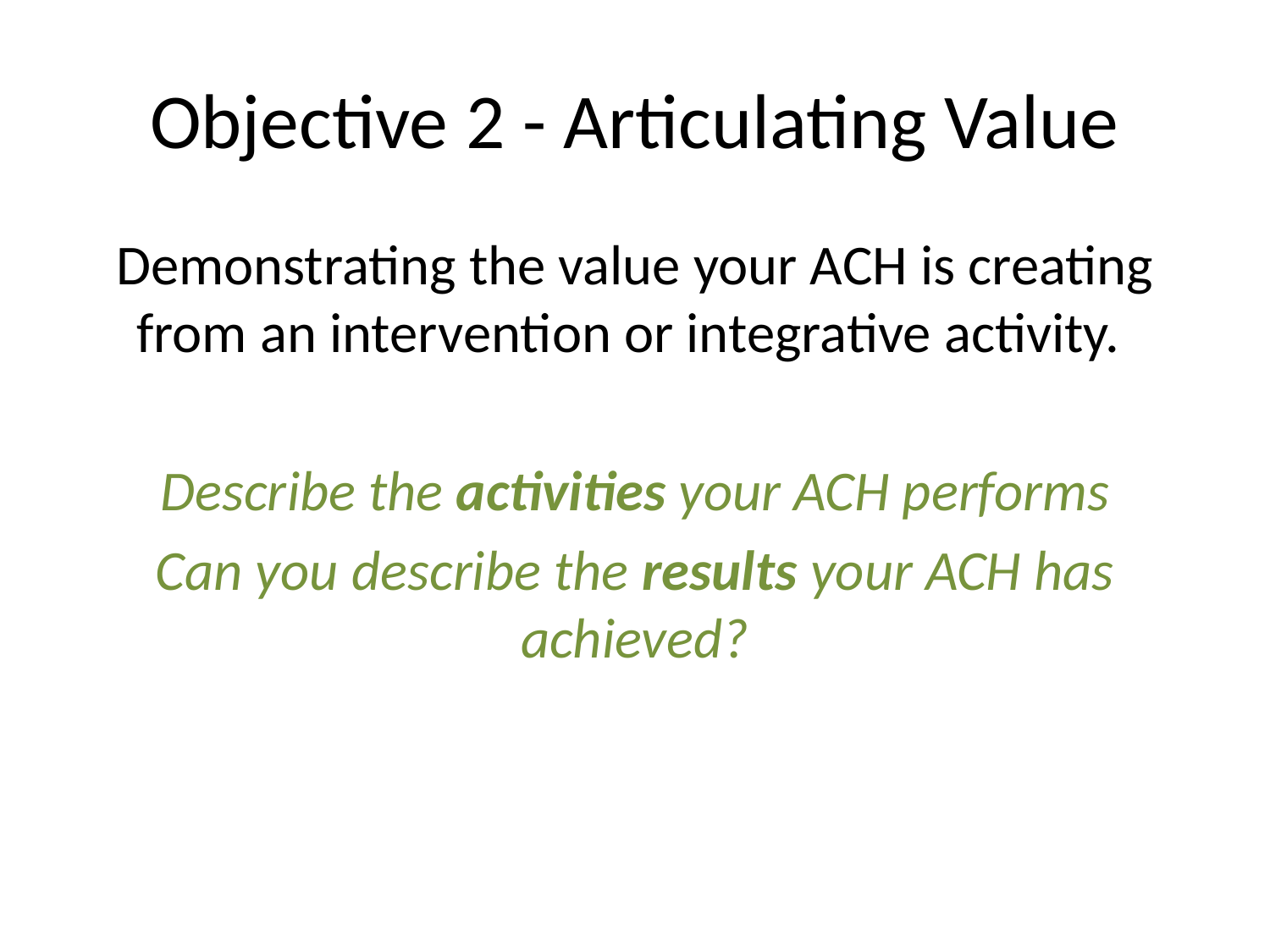

# Objective 2 - Articulating Value
Demonstrating the value your ACH is creating from an intervention or integrative activity.

Describe the activities your ACH performs
Can you describe the results your ACH has achieved?